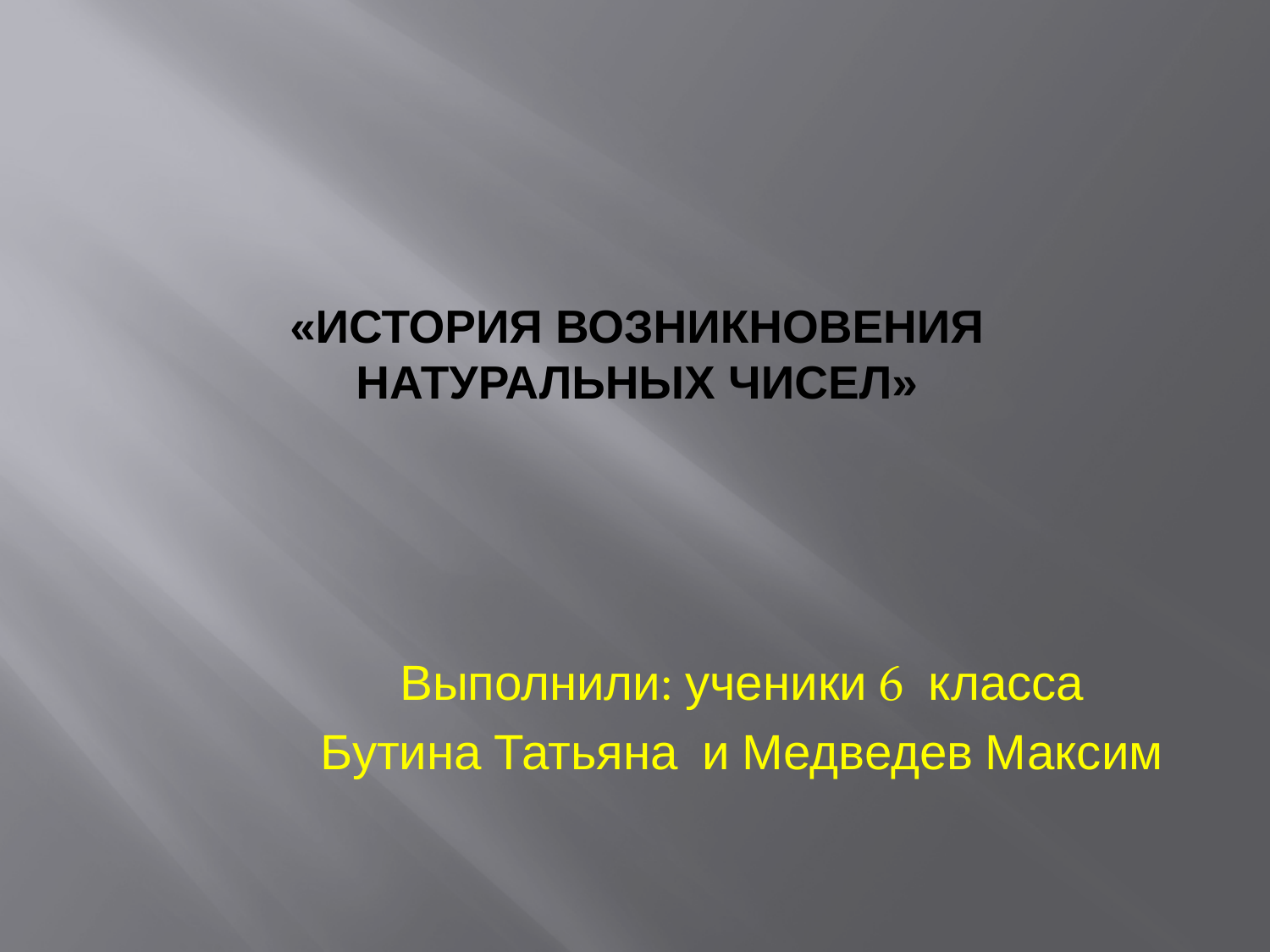

# «ИСТОРИЯ ВОЗНИКНОВЕНИЯ НАТУРАЛЬНЫХ ЧИСЕЛ»
Выполнили: ученики 6  класса
Бутина Татьяна  и Медведев Максим